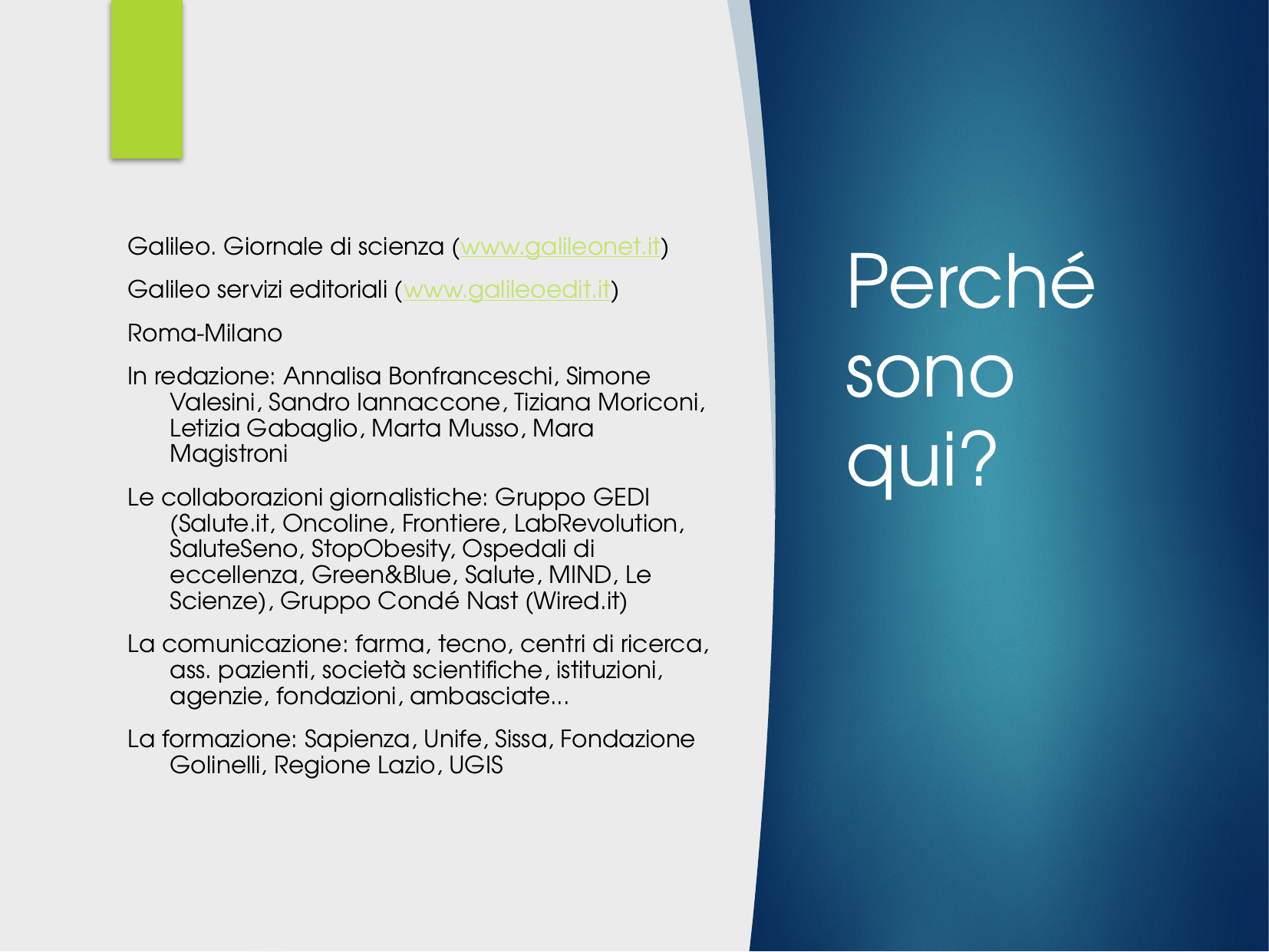

Galileo. Giornale di scienza (www.galileonet.it)
Galileo servizi editoriali (www.galileoedit.it)
Roma-Milano
In redazione: Annalisa Bonfranceschi, Simone Valesini, Sandro Iannaccone, Tiziana Moriconi, Letizia Gabaglio, Marta Musso, Mara Magistroni
Le collaborazioni giornalistiche: Gruppo GEDI (Salute.it, Oncoline, Frontiere, LabRevolution, SaluteSeno, StopObesity, Ospedali di eccellenza, Green&Blue, Salute, MIND, Le Scienze), Gruppo Condé Nast (Wired.it)
La comunicazione: farma, tecno, centri di ricerca, ass. pazienti, società scientifiche, istituzioni, agenzie, fondazioni, ambasciate...
La formazione: Sapienza, Unife, Sissa, Fondazione Golinelli, Regione Lazio, UGIS

# Perché sono qui?